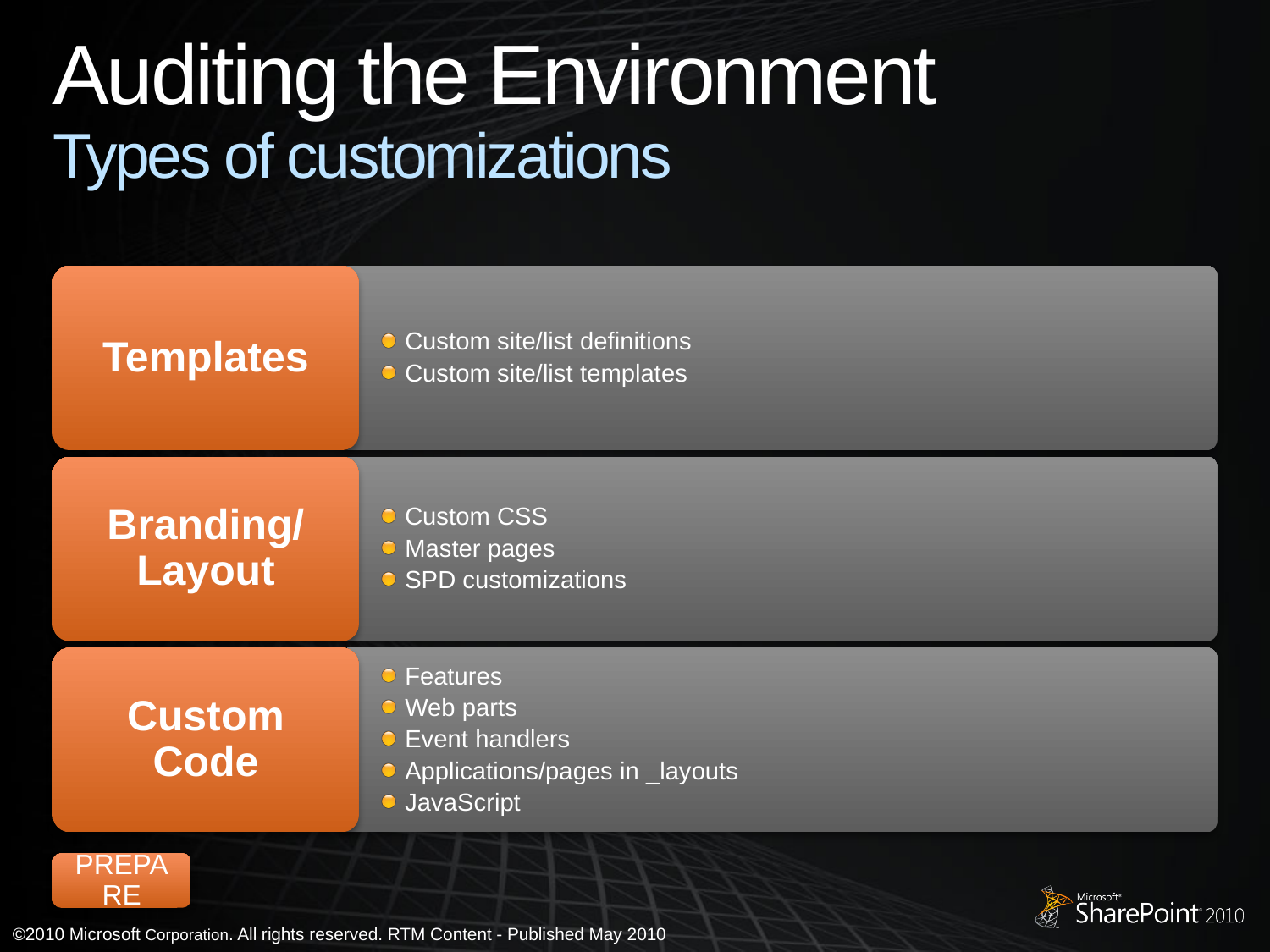

# Auditing the Environment Types of customizations
Templates
Custom site/list definitions
Custom site/list templates
Branding/
Layout
Custom CSS
Master pages
SPD customizations
Custom Code
Features
Web parts
Event handlers
Applications/pages in _layouts
JavaScript